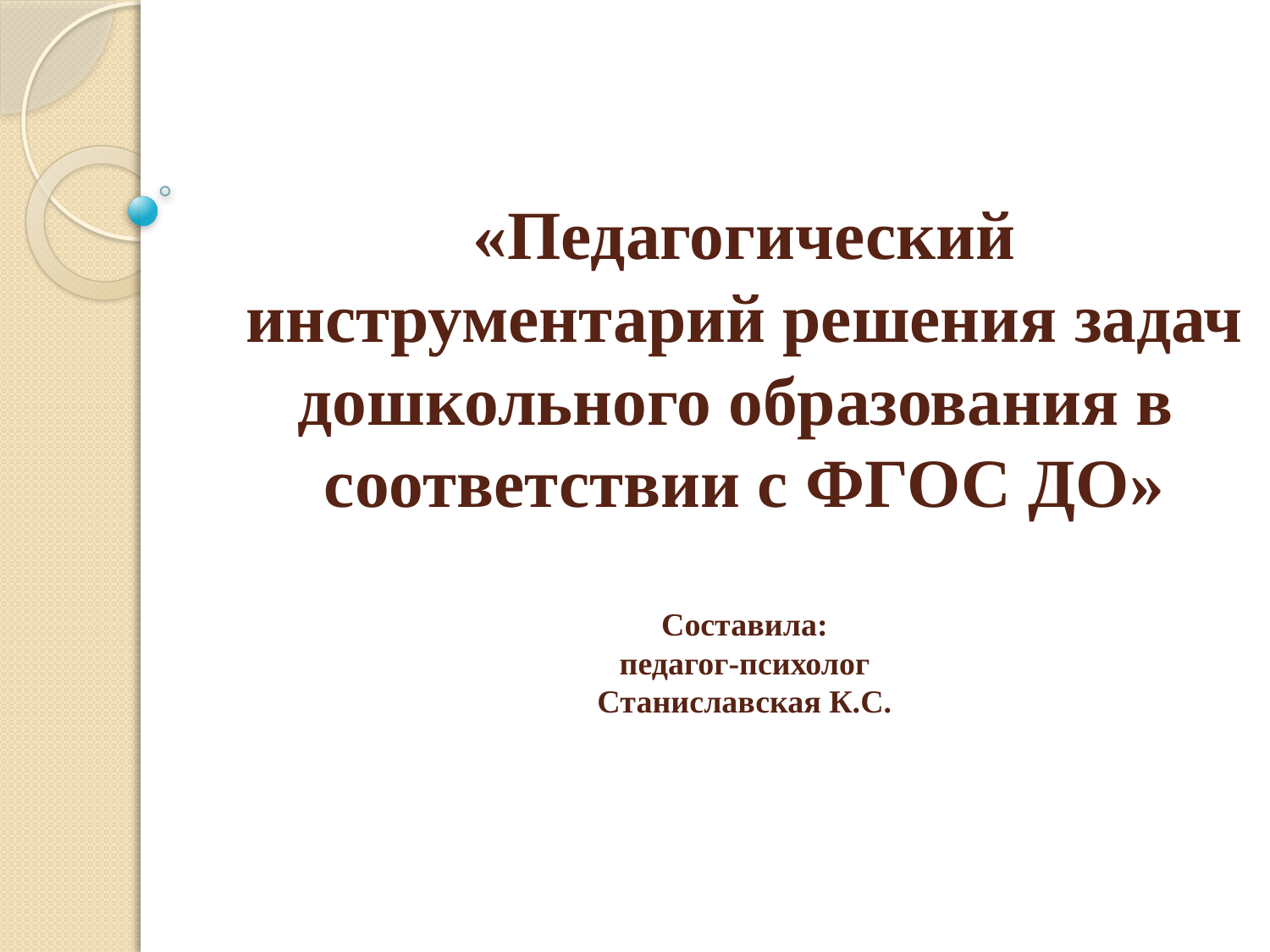

# «Педагогический инструментарий решения задач дошкольного образования в  соответствии с ФГОС ДО» Составила: педагог-психолог Станиславская К.С.